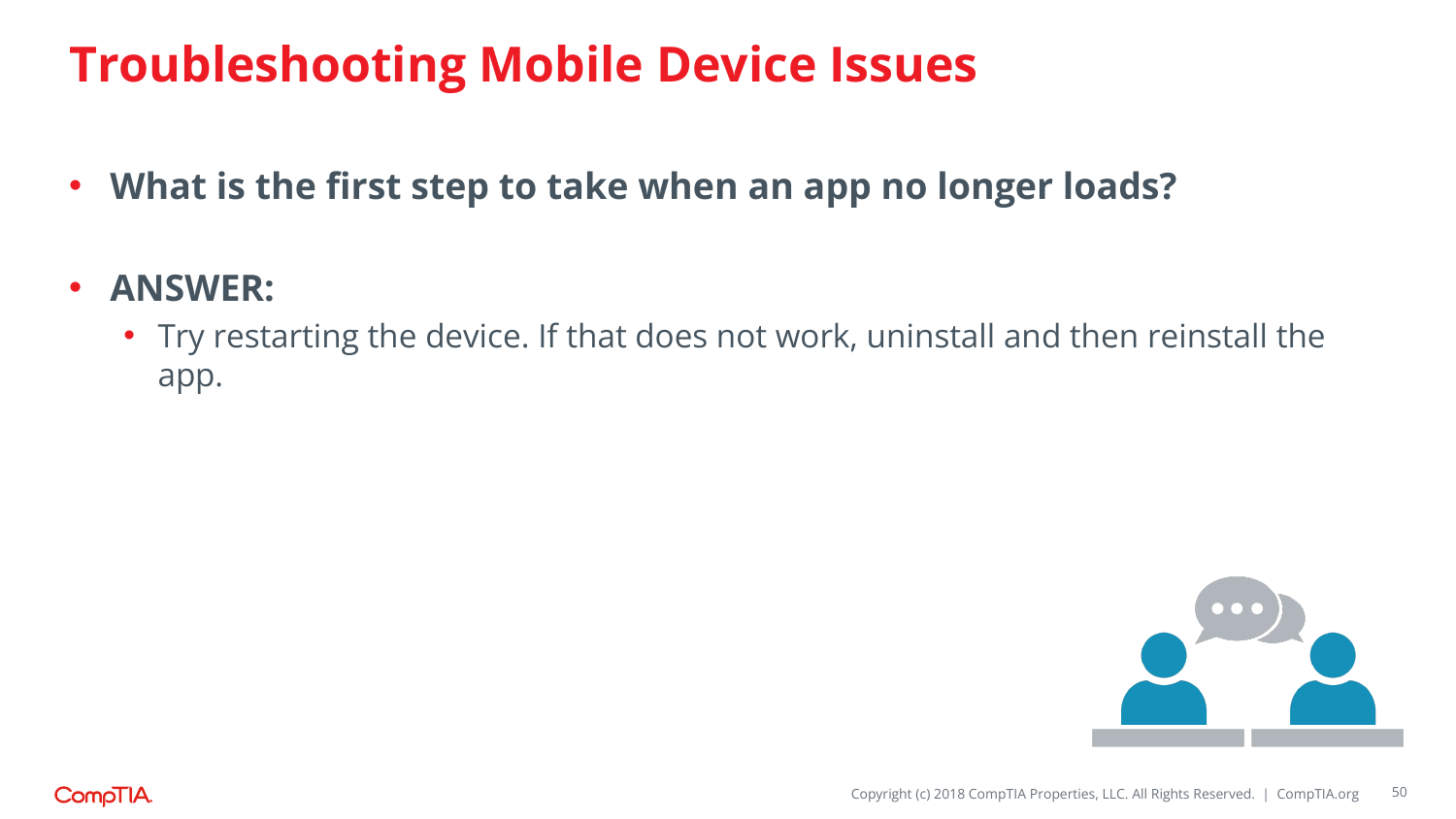

# Troubleshooting Mobile Device Issues
What is the first step to take when an app no longer loads?

ANSWER:
Try restarting the device. If that does not work, uninstall and then reinstall the app.

50